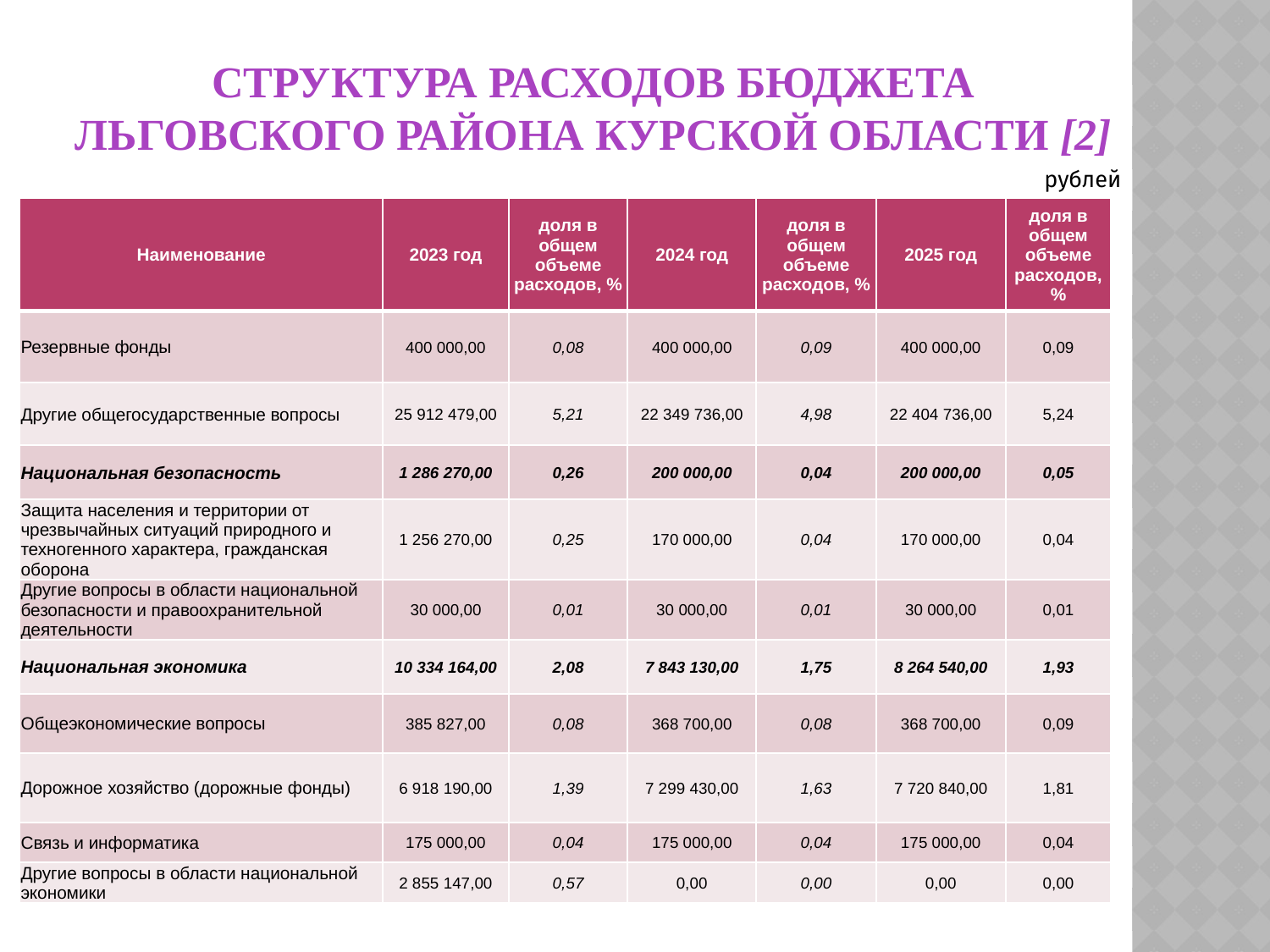

# СТРУКТУРА РАСХОДОВ БЮДЖЕТА ЛЬГОВСКОГО РАЙОНА КУРСКОЙ ОБЛАСТИ [2]
рублей
| Наименование | 2023 год | доля в общем объеме расходов, % | 2024 год | доля в общем объеме расходов, % | 2025 год | доля в общем объеме расходов, % |
| --- | --- | --- | --- | --- | --- | --- |
| Резервные фонды | 400 000,00 | 0,08 | 400 000,00 | 0,09 | 400 000,00 | 0,09 |
| Другие общегосударственные вопросы | 25 912 479,00 | 5,21 | 22 349 736,00 | 4,98 | 22 404 736,00 | 5,24 |
| Национальная безопасность | 1 286 270,00 | 0,26 | 200 000,00 | 0,04 | 200 000,00 | 0,05 |
| Защита населения и территории от чрезвычайных ситуаций природного и техногенного характера, гражданская оборона | 1 256 270,00 | 0,25 | 170 000,00 | 0,04 | 170 000,00 | 0,04 |
| Другие вопросы в области национальной безопасности и правоохранительной деятельности | 30 000,00 | 0,01 | 30 000,00 | 0,01 | 30 000,00 | 0,01 |
| Национальная экономика | 10 334 164,00 | 2,08 | 7 843 130,00 | 1,75 | 8 264 540,00 | 1,93 |
| Общеэкономические вопросы | 385 827,00 | 0,08 | 368 700,00 | 0,08 | 368 700,00 | 0,09 |
| Дорожное хозяйство (дорожные фонды) | 6 918 190,00 | 1,39 | 7 299 430,00 | 1,63 | 7 720 840,00 | 1,81 |
| Связь и информатика | 175 000,00 | 0,04 | 175 000,00 | 0,04 | 175 000,00 | 0,04 |
| Другие вопросы в области национальной экономики | 2 855 147,00 | 0,57 | 0,00 | 0,00 | 0,00 | 0,00 |